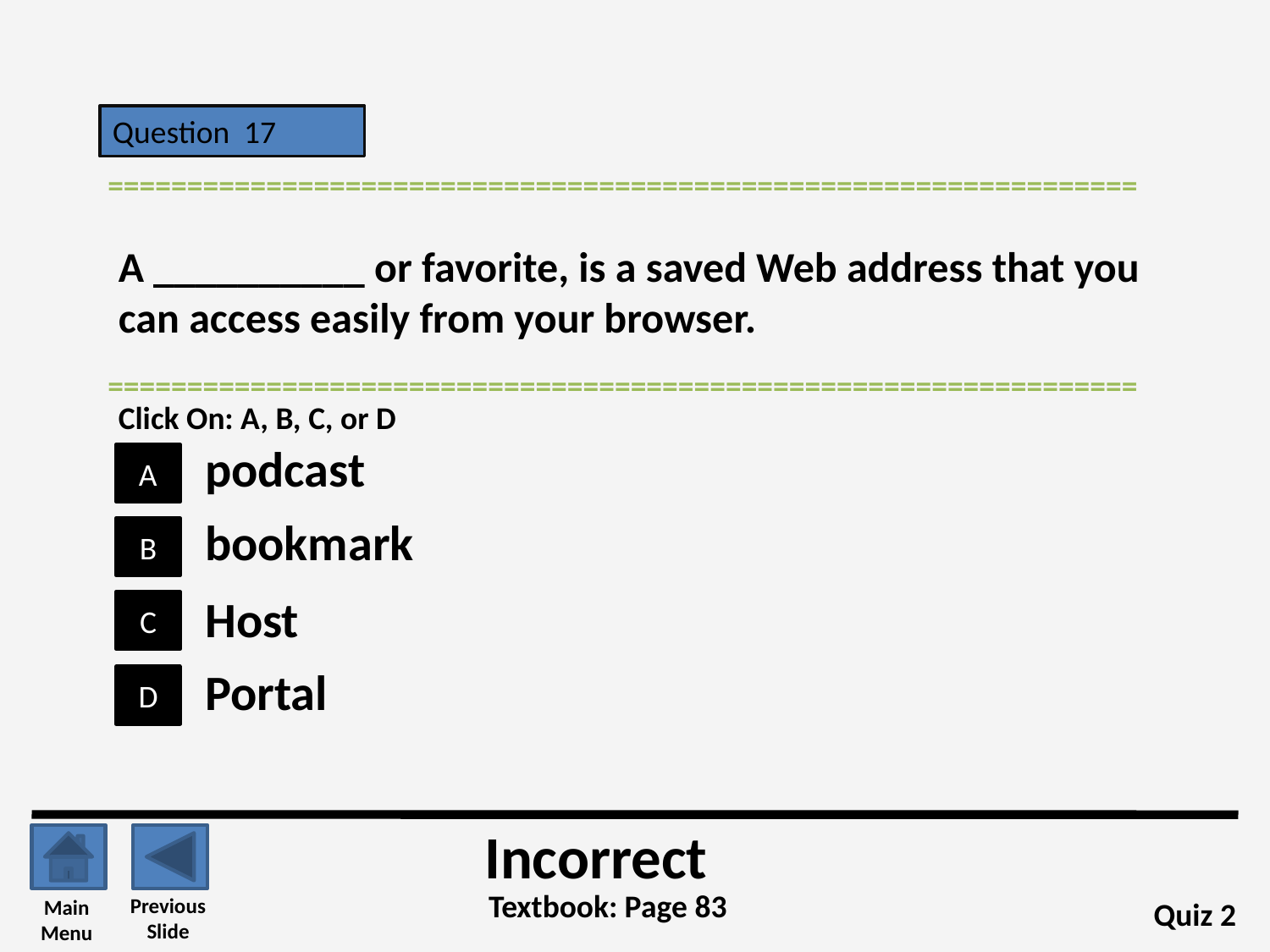

Question  17
=================================================================
A __________ or favorite, is a saved Web address that you can access easily from your browser.
=================================================================
Click On: A, B, C, or D

podcast
A
bookmark
B
Host
C
Portal
D
Incorrect

Textbook: Page 83
Previous
Slide
Main
Menu
Quiz 2